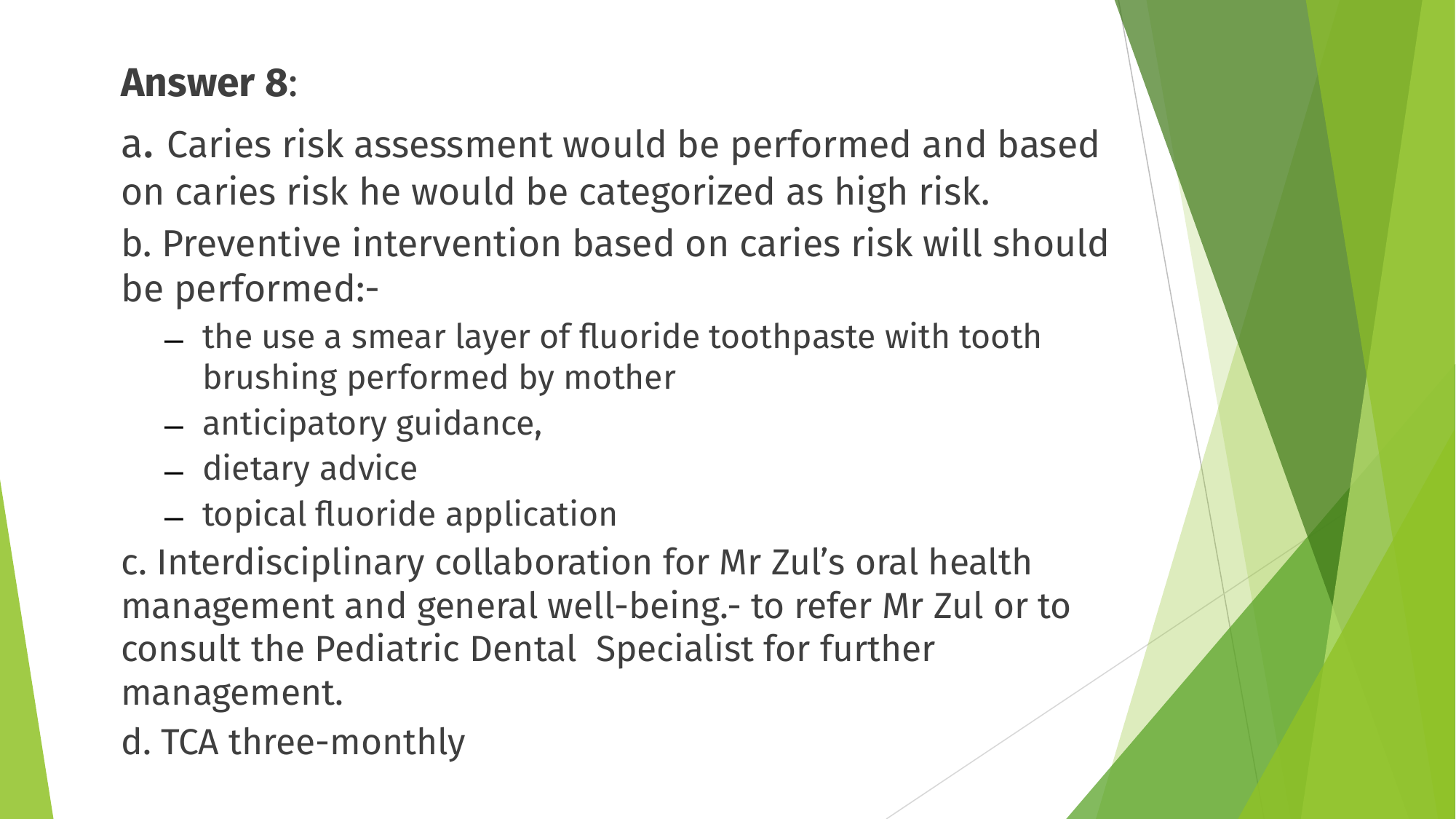

Answer 8:
a. Caries risk assessment would be performed and based on caries risk he would be categorized as high risk.
b. Preventive intervention based on caries risk will should be performed:-
the use a smear layer of fluoride toothpaste with tooth brushing performed by mother
anticipatory guidance,
dietary advice
topical fluoride application
c. Interdisciplinary collaboration for Mr Zul’s oral health management and general well-being.- to refer Mr Zul or to consult the Pediatric Dental  Specialist for further management.
d. TCA three-monthly